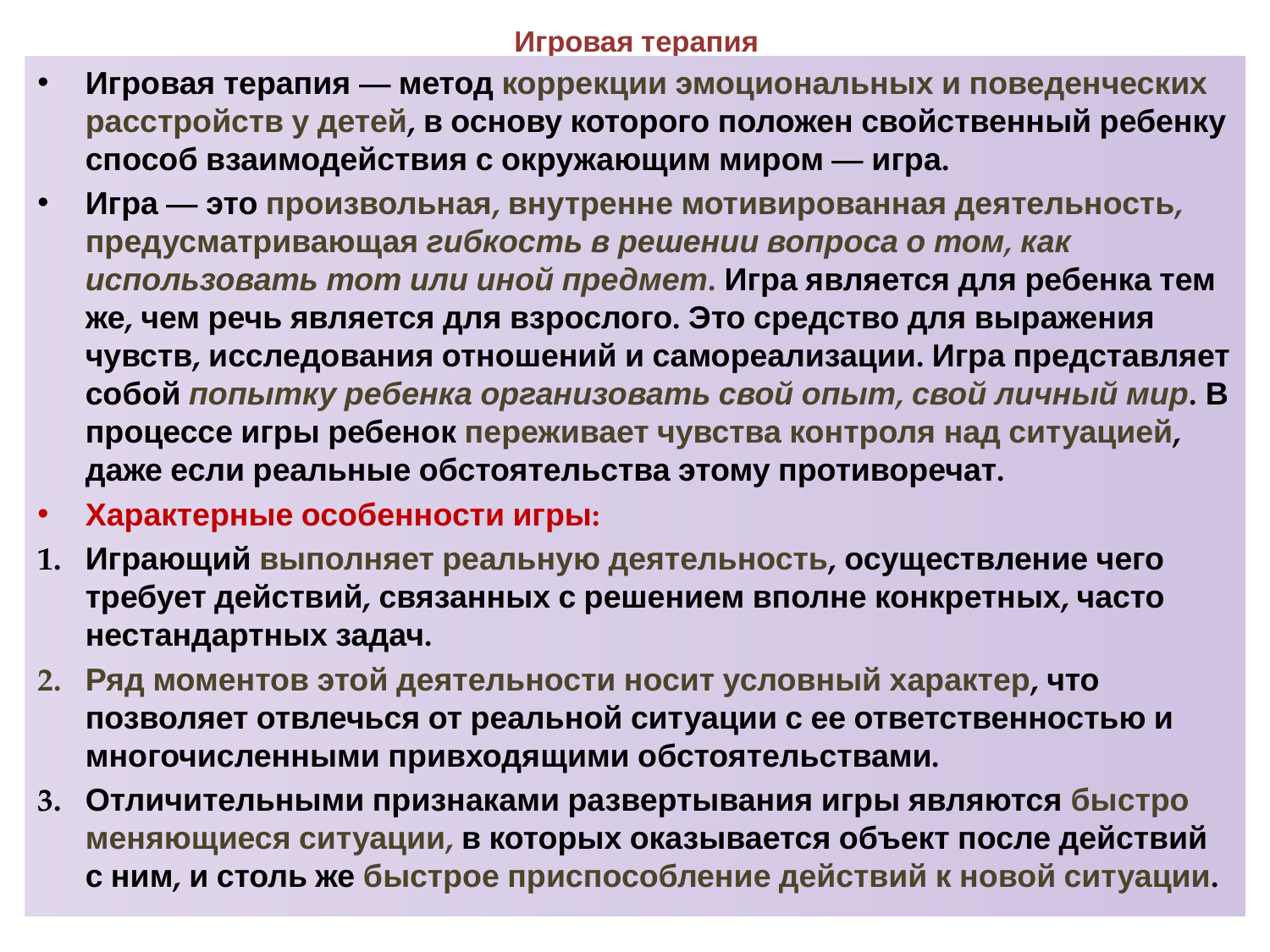

# Игровая терапия
Игровая терапия — метод коррекции эмоциональных и поведенческих расстройств у детей, в основу которого положен свойственный ребенку способ взаимодействия с окружающим миром — игра.
Игра — это произвольная, внутренне мотивированная деятельность, предусматривающая гибкость в решении вопроса о том, как использовать тот или иной предмет. Игра является для ребенка тем же, чем речь является для взрослого. Это средство для выражения чувств, исследования отношений и самореализации. Игра представляет собой попытку ребенка организовать свой опыт, свой личный мир. В процессе игры ребенок переживает чувства контроля над ситуацией, даже если реальные обстоятельства этому противоречат.
Характерные особенности игры:
Играющий выполняет реальную деятельность, осуществление чего требует действий, связанных с решением вполне конкретных, часто нестандартных задач.
Ряд моментов этой деятельности носит условный характер, что позволяет отвлечься от реальной ситуации с ее ответственностью и многочисленными привходящими обстоятельствами.
Отличительными признаками развертывания игры являются быстро меняющиеся ситуации, в которых оказывается объект после действий с ним, и столь же быстрое приспособление действий к новой ситуации.